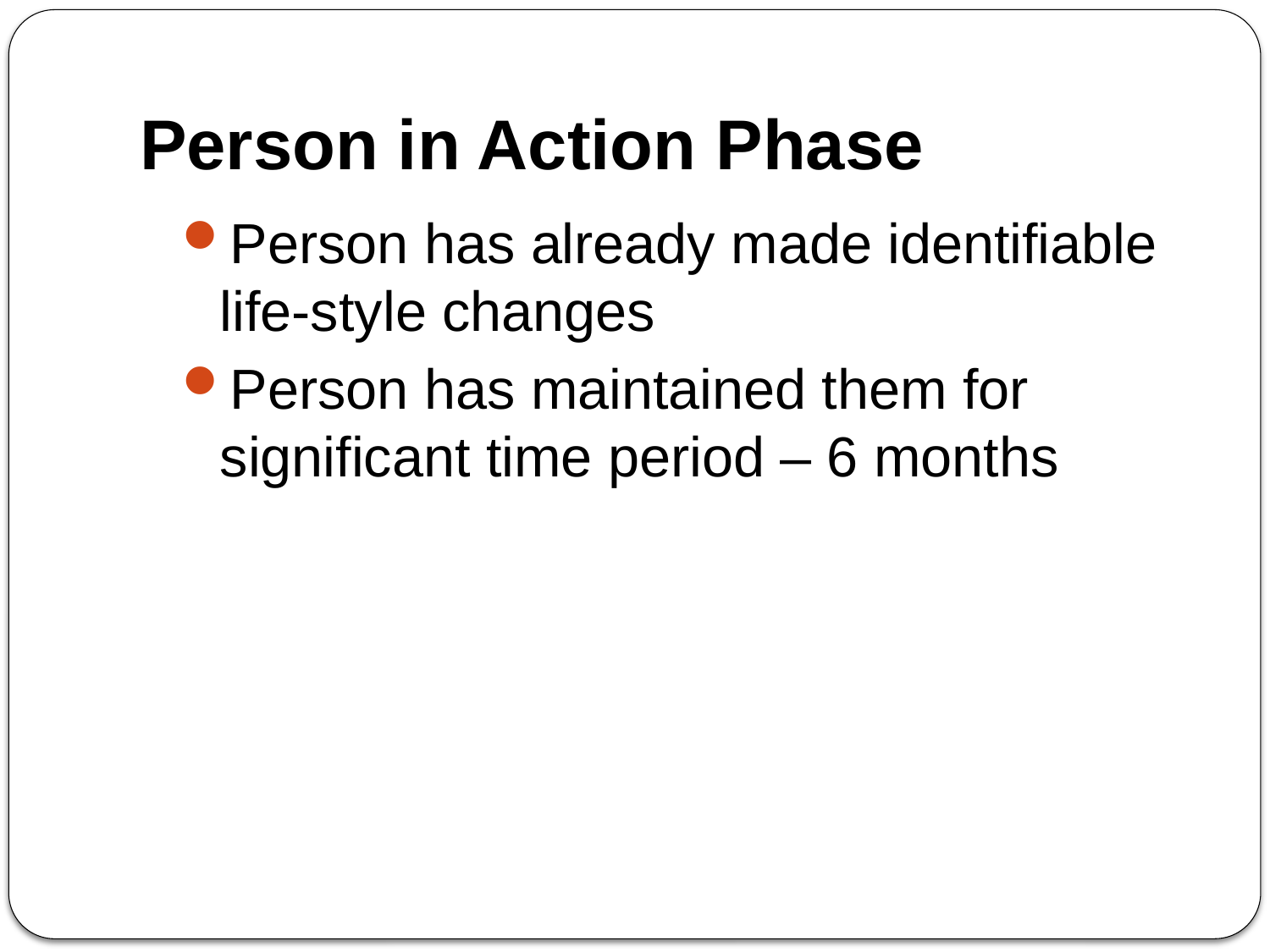

# Person in Action Phase
Person has already made identifiable life-style changes
Person has maintained them for significant time period – 6 months